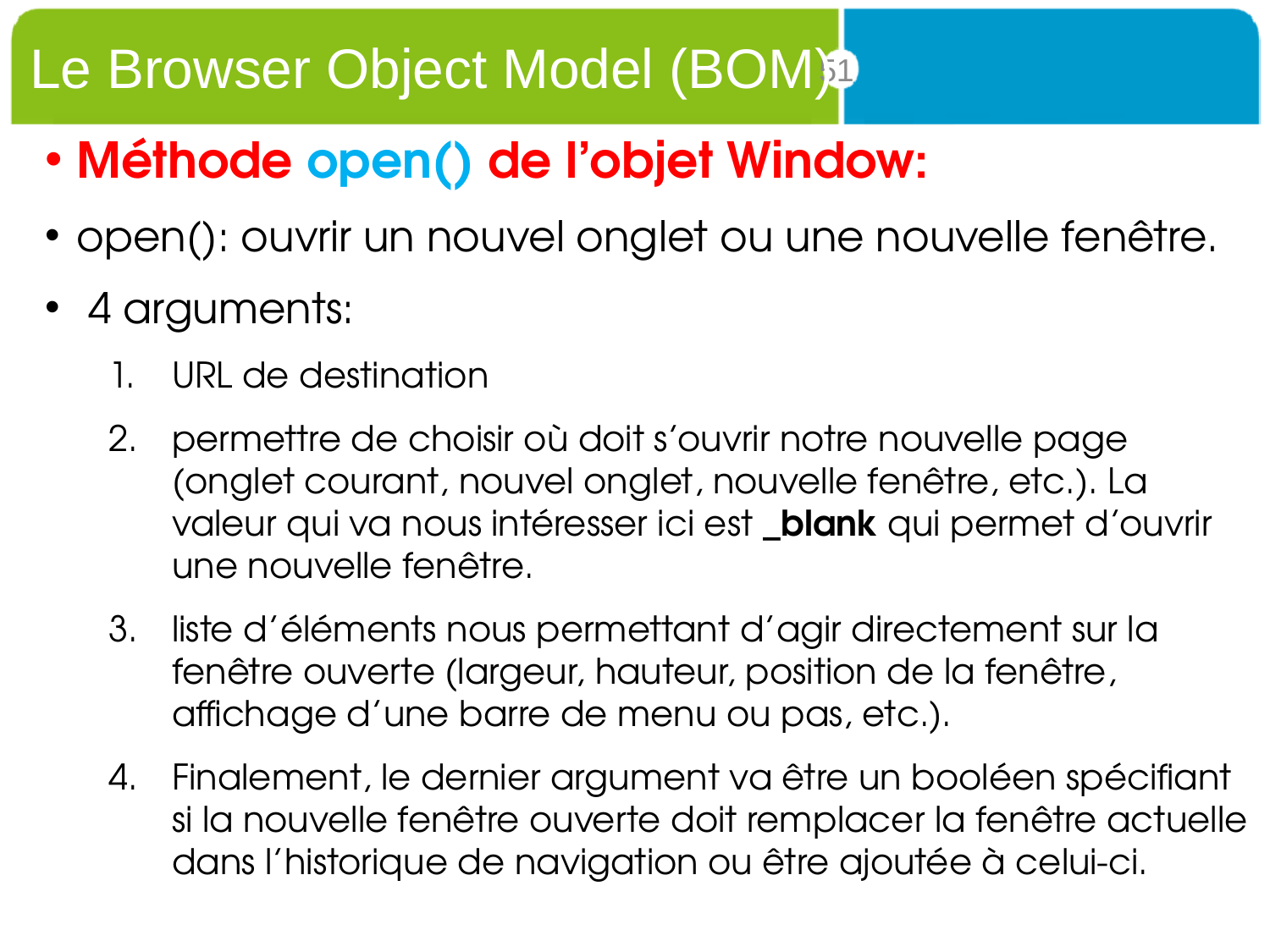

# Le Browser Object Model (BOM)
51
Méthode open() de l’objet Window:
open(): ouvrir un nouvel onglet ou une nouvelle fenêtre.
 4 arguments:
URL de destination
permettre de choisir où doit s’ouvrir notre nouvelle page (onglet courant, nouvel onglet, nouvelle fenêtre, etc.). La valeur qui va nous intéresser ici est _blank qui permet d’ouvrir une nouvelle fenêtre.
liste d’éléments nous permettant d’agir directement sur la fenêtre ouverte (largeur, hauteur, position de la fenêtre, affichage d’une barre de menu ou pas, etc.).
Finalement, le dernier argument va être un booléen spécifiant si la nouvelle fenêtre ouverte doit remplacer la fenêtre actuelle dans l’historique de navigation ou être ajoutée à celui-ci.